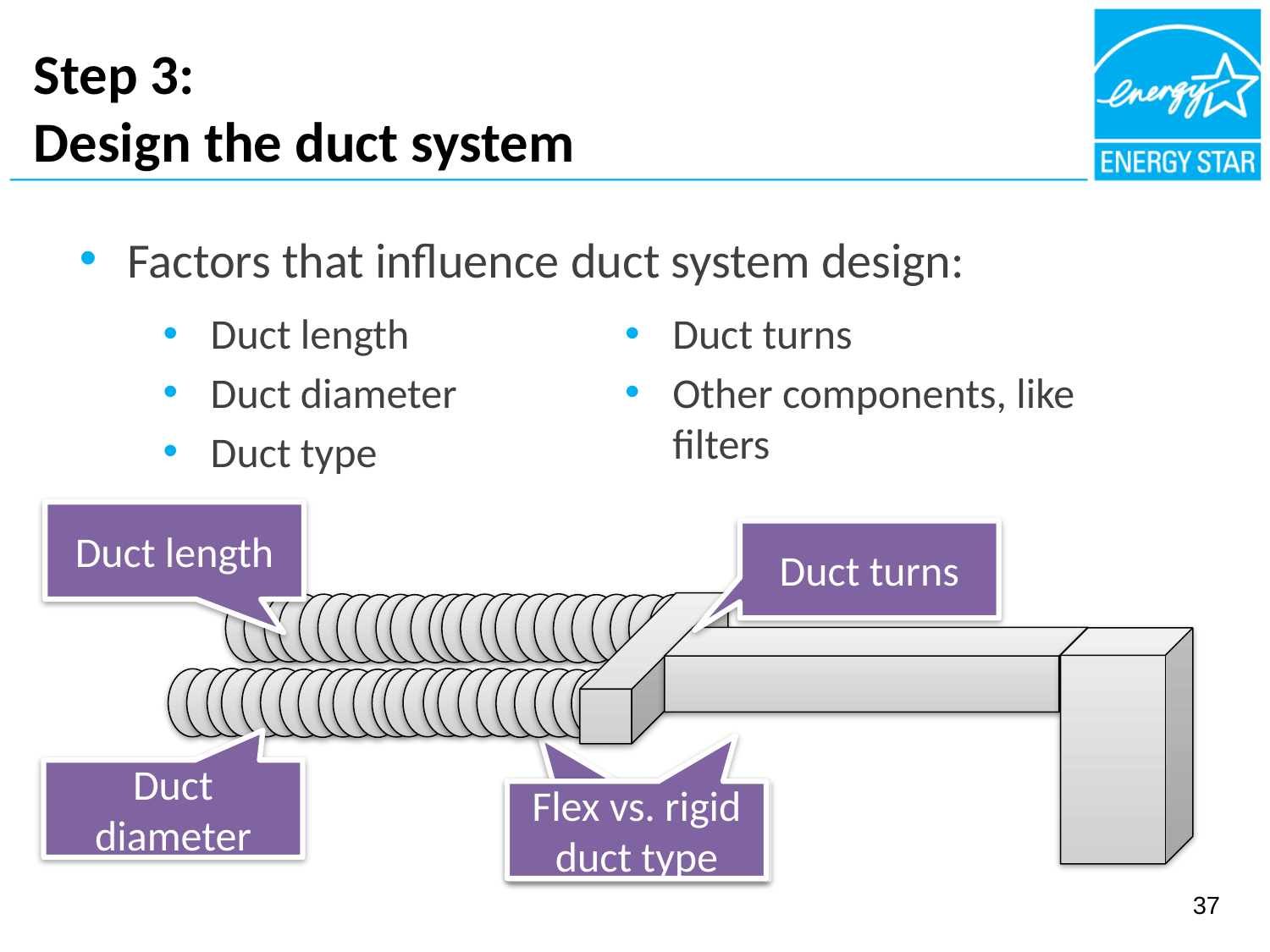

# Step 3: Design the duct system
Factors that influence duct system design:
Duct length
Duct diameter
Duct type
Duct turns
Other components, like filters
Duct length
Duct turns

Duct diameter
Flex vs. rigid duct type

37